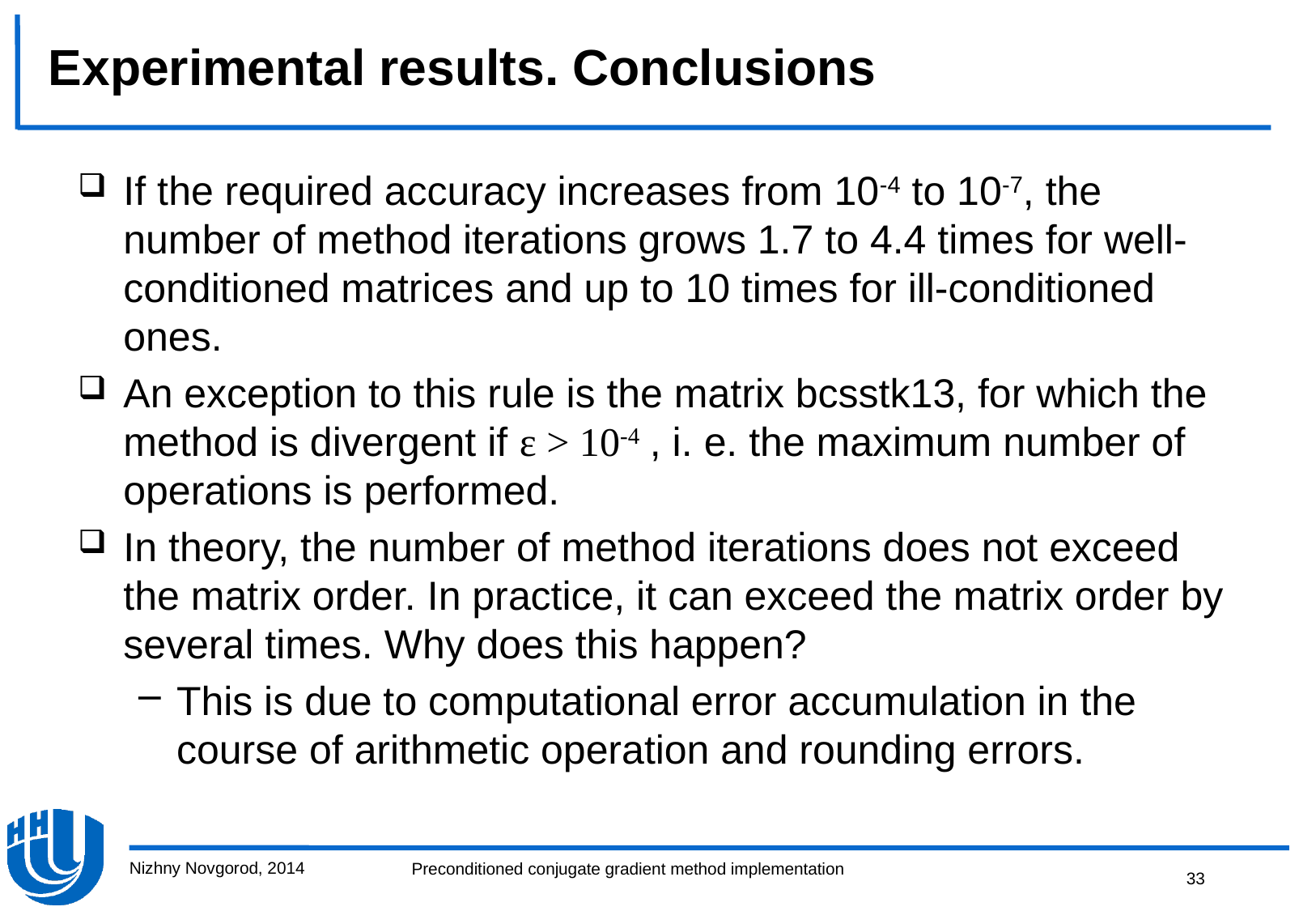

# Experimental results. Conclusions
If the required accuracy increases from 10-4 to 10-7, the number of method iterations grows 1.7 to 4.4 times for well-conditioned matrices and up to 10 times for ill-conditioned ones.
An exception to this rule is the matrix bcsstk13, for which the method is divergent if ε > 10-4 , i. e. the maximum number of operations is performed.
In theory, the number of method iterations does not exceed the matrix order. In practice, it can exceed the matrix order by several times. Why does this happen?
This is due to computational error accumulation in the course of arithmetic operation and rounding errors.

Nizhny Novgorod, 2014
33
Preconditioned conjugate gradient method implementation